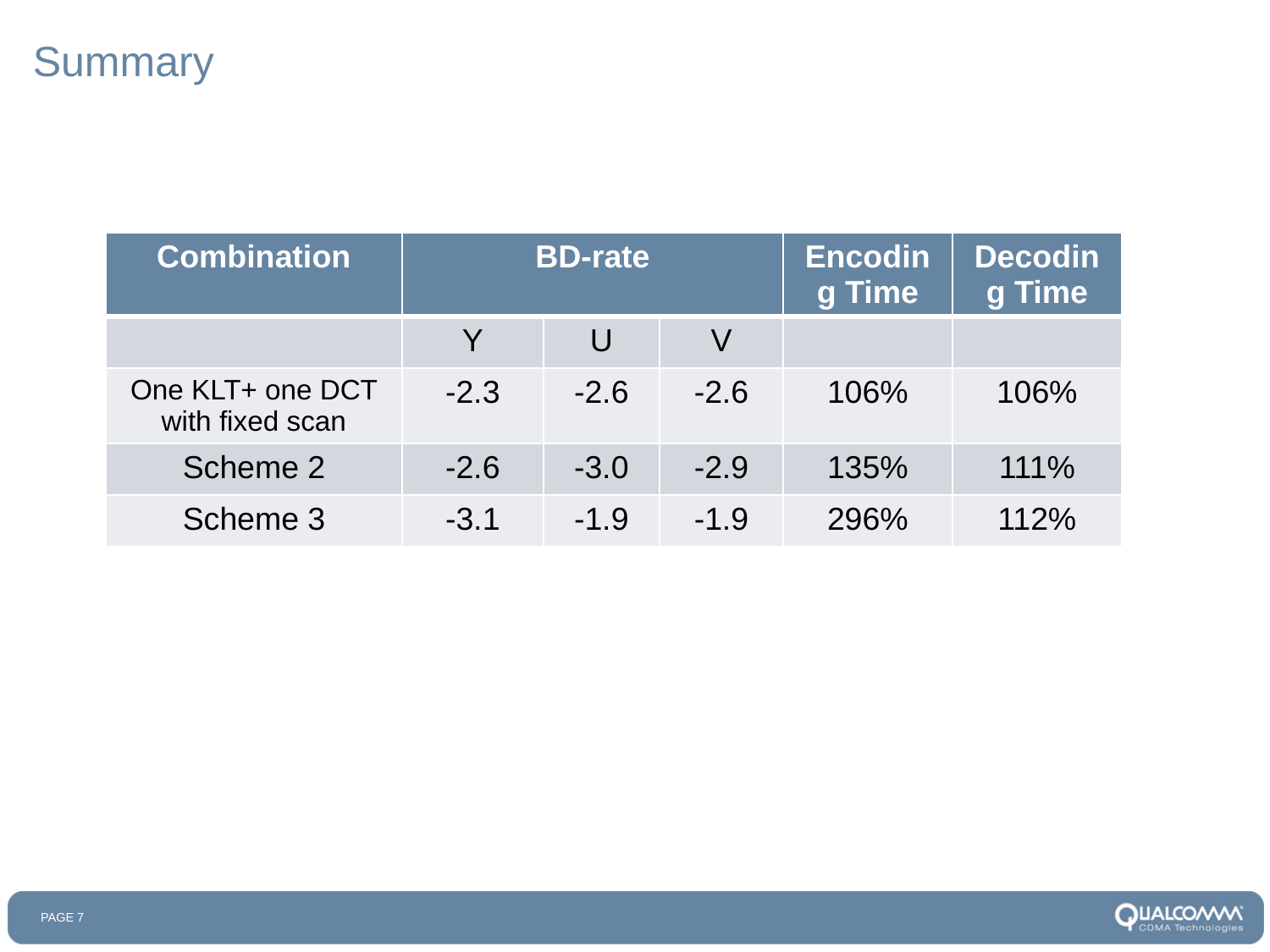

# Summary

| Combination | BD-rate |  |  | Encoding Time | Decoding Time |
| --- | --- | --- | --- | --- | --- |
|  | Y | U | V |  |  |
| One KLT+ one DCT with fixed scan | -2.3 | -2.6 | -2.6 | 106% | 106% |
| Scheme 2 | -2.6 | -3.0 | -2.9 | 135% | 111% |
| Scheme 3 | -3.1 | -1.9 | -1.9 | 296% | 112% |